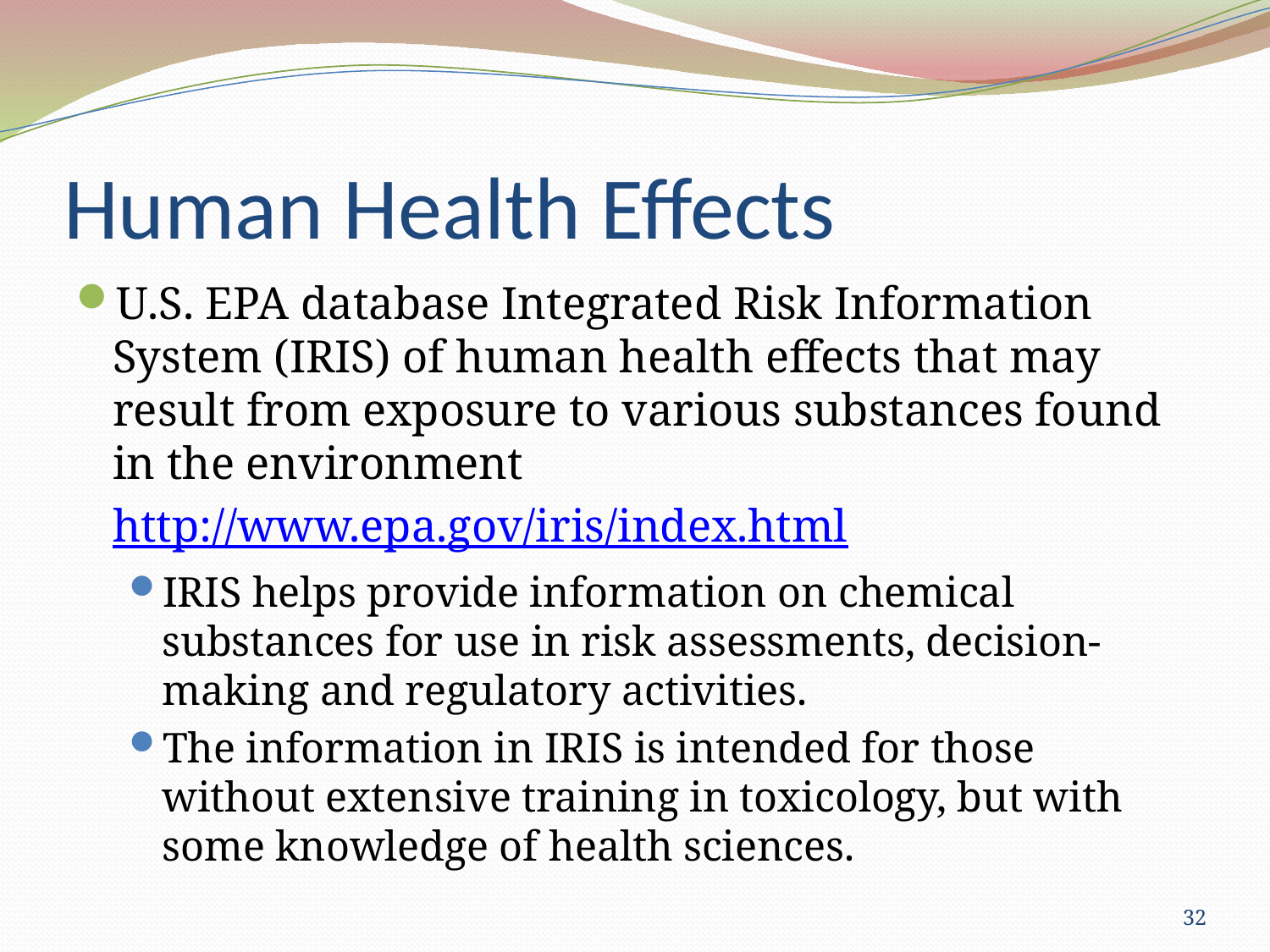

# Human Health Effects
U.S. EPA database Integrated Risk Information System (IRIS) of human health effects that may result from exposure to various substances found in the environment
	http://www.epa.gov/iris/index.html
IRIS helps provide information on chemical substances for use in risk assessments, decision-making and regulatory activities.
The information in IRIS is intended for those without extensive training in toxicology, but with some knowledge of health sciences.

32